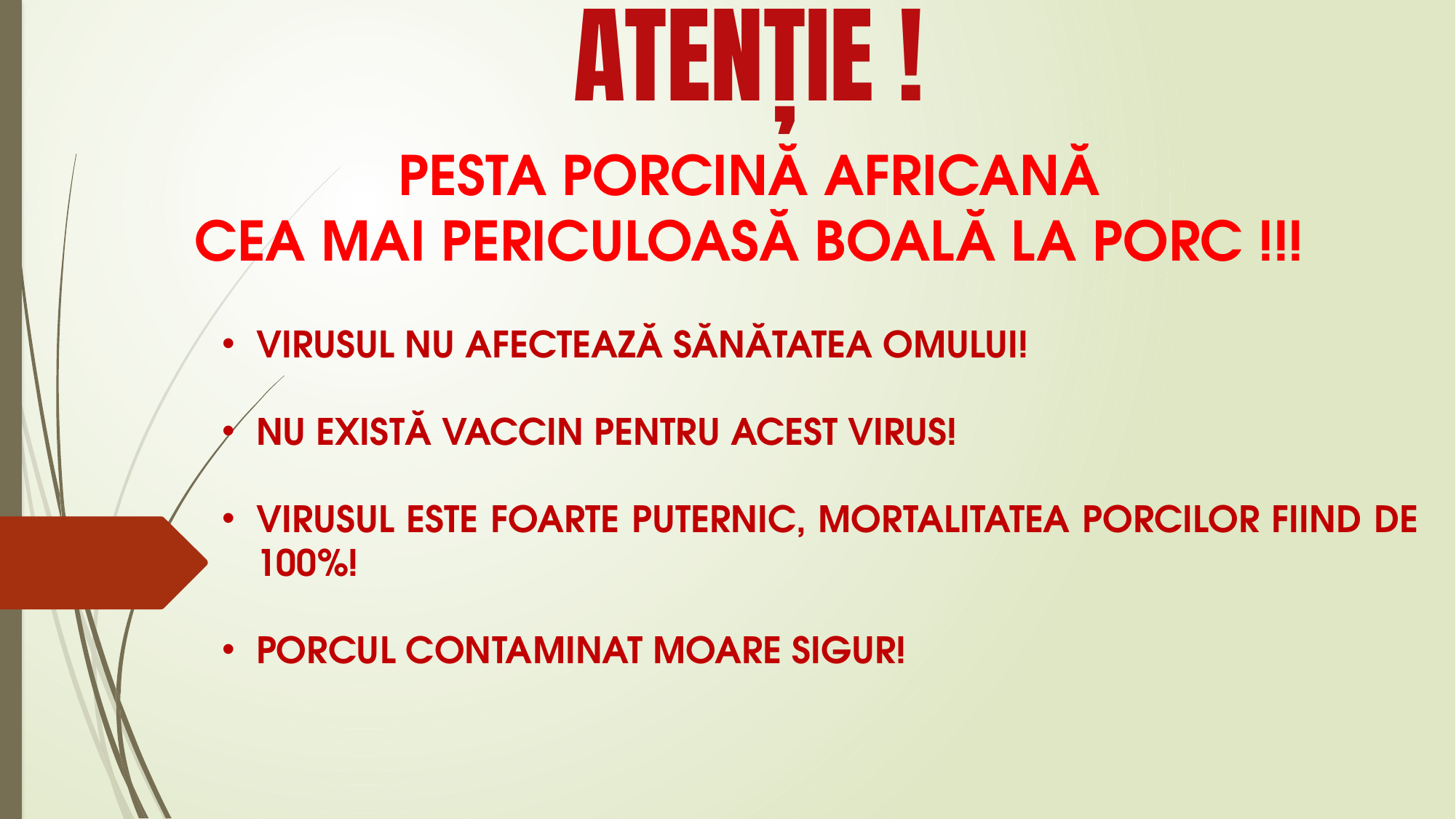

ATENȚIE !
PESTA PORCINĂ AFRICANĂ
CEA MAI PERICULOASĂ BOALĂ LA PORC !!!
VIRUSUL NU AFECTEAZĂ SĂNĂTATEA OMULUI!

NU EXISTĂ VACCIN PENTRU ACEST VIRUS!

VIRUSUL ESTE FOARTE PUTERNIC, MORTALITATEA PORCILOR FIIND DE 100%!

PORCUL CONTAMINAT MOARE SIGUR!